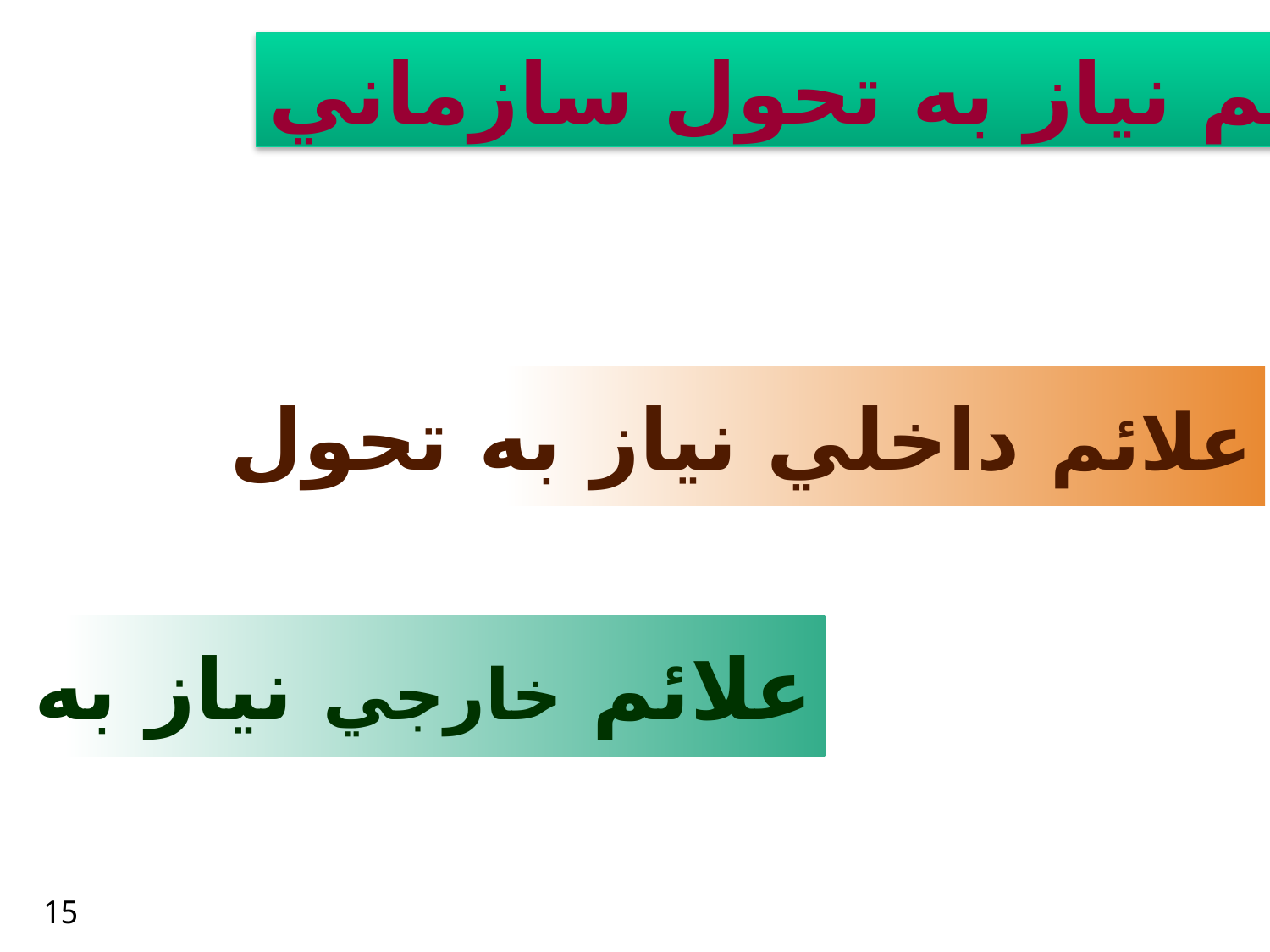

علائم نياز به تحول سازماني
علائم داخلي نياز به تحول
علائم خارجي نياز به تحول
15